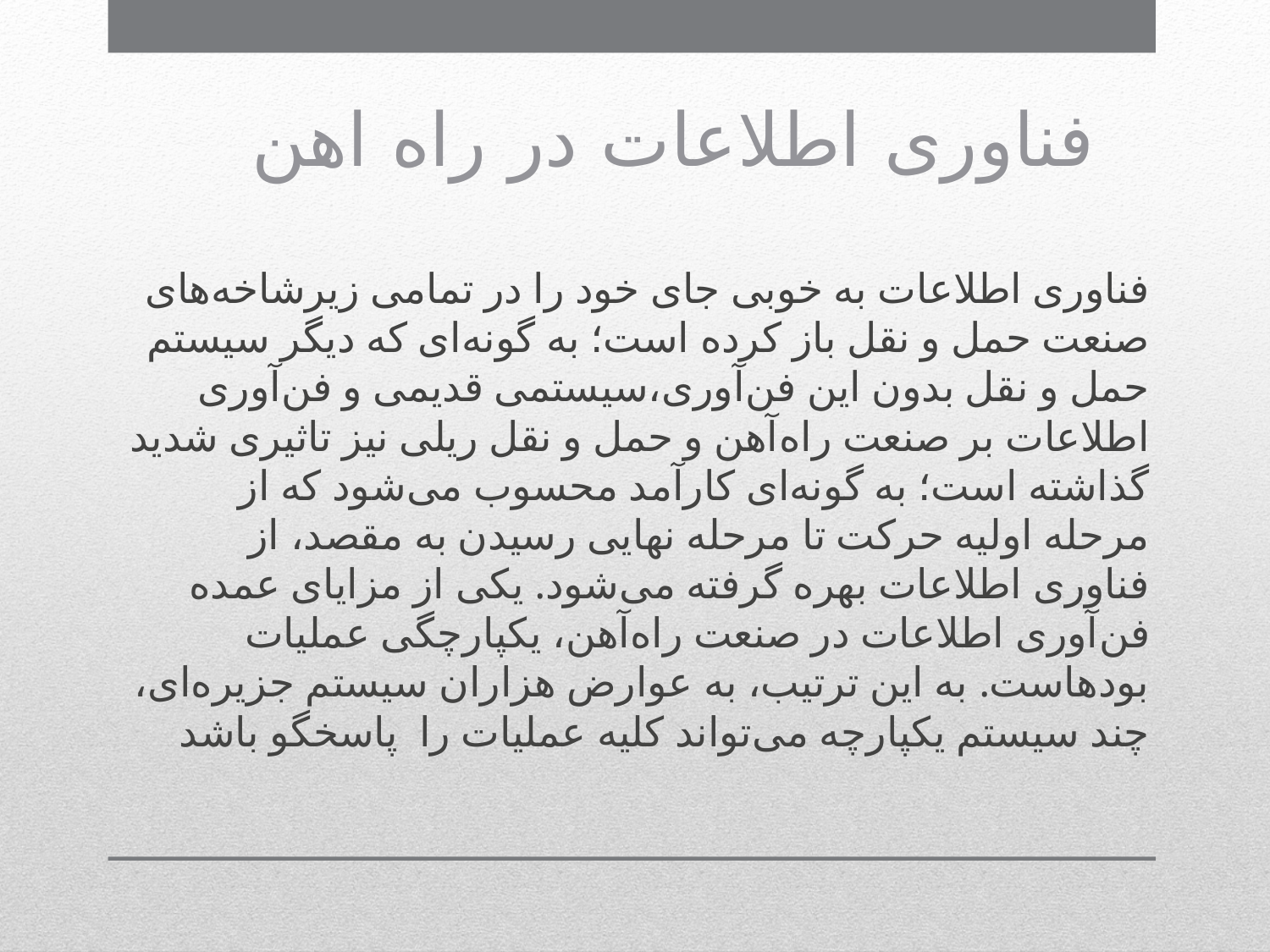

فناوری اطلاعات در راه اهن
فناوری اطلاعات به خوبی جای خود را در تمامی زیرشاخه‌های صنعت حمل و نقل باز کرده است؛ به گونه‌ای که دیگر سیستم حمل و نقل بدون این فن‌آوری،سیستمی قدیمی و فن‌آوری اطلاعات بر صنعت راه‌آهن و حمل و نقل ریلی نیز تاثیری شدید گذاشته است؛ به گونه‌ای کارآمد محسوب می‌شود که از مرحله اولیه حرکت تا مرحله نهایی رسیدن به مقصد، از فناوری اطلاعات بهره گرفته می‌شود. یکی از مزایای عمده فن‌آوری اطلاعات در صنعت راه‌آهن، یکپارچگی عملیات بودهاست. به این ترتیب، به عوارض هزاران سیستم جزیره‌ای، چند سیستم یکپارچه می‌تواند کلیه عملیات را  پاسخگو باشد